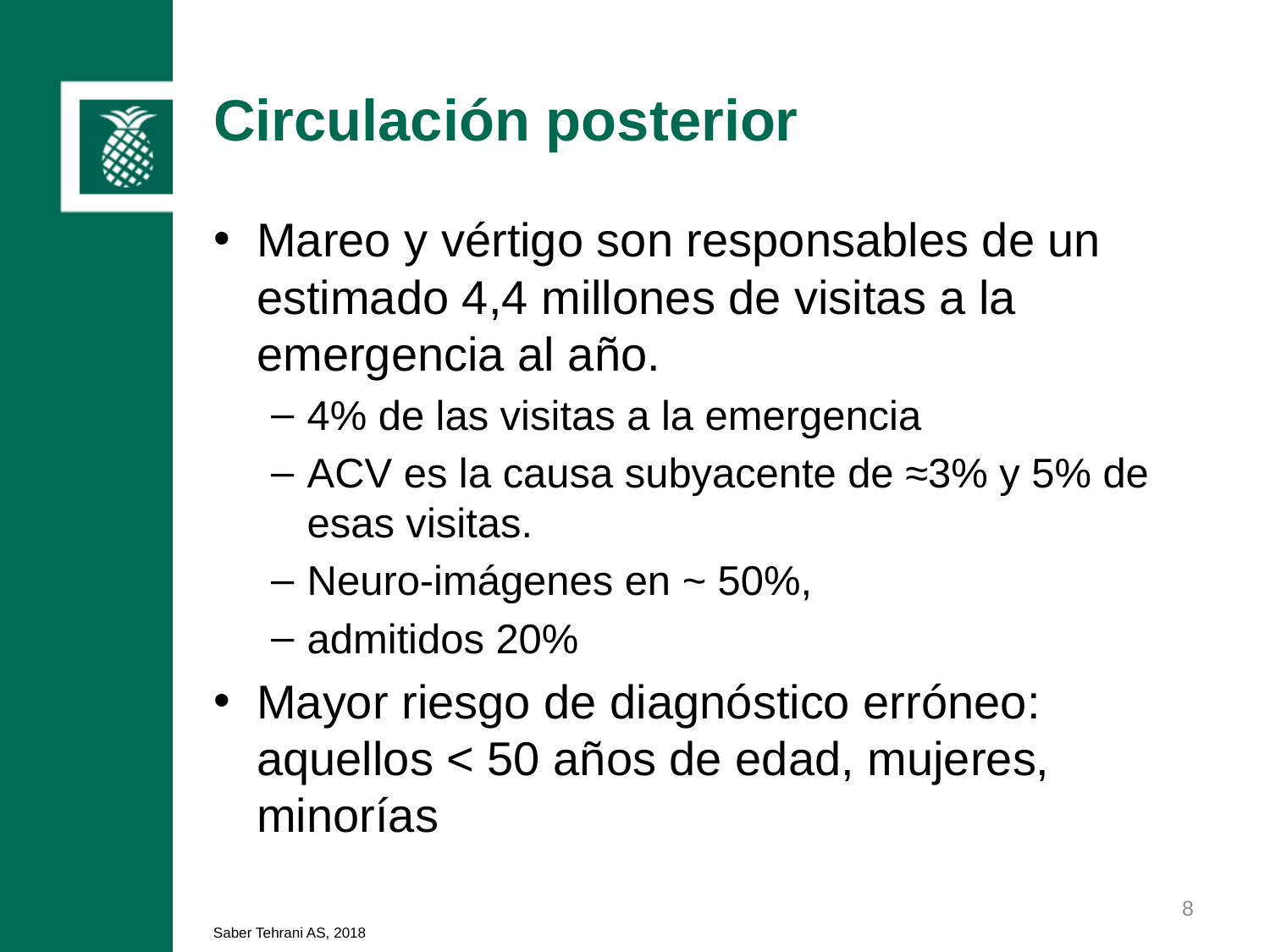

# Circulación posterior
Mareo y vértigo son responsables de un estimado 4,4 millones de visitas a la emergencia al año.
4% de las visitas a la emergencia
ACV es la causa subyacente de ≈3% y 5% de esas visitas.
Neuro-imágenes en ~ 50%,
admitidos 20%
Mayor riesgo de diagnóstico erróneo: aquellos < 50 años de edad, mujeres, minorías
8
Saber Tehrani AS, 2018